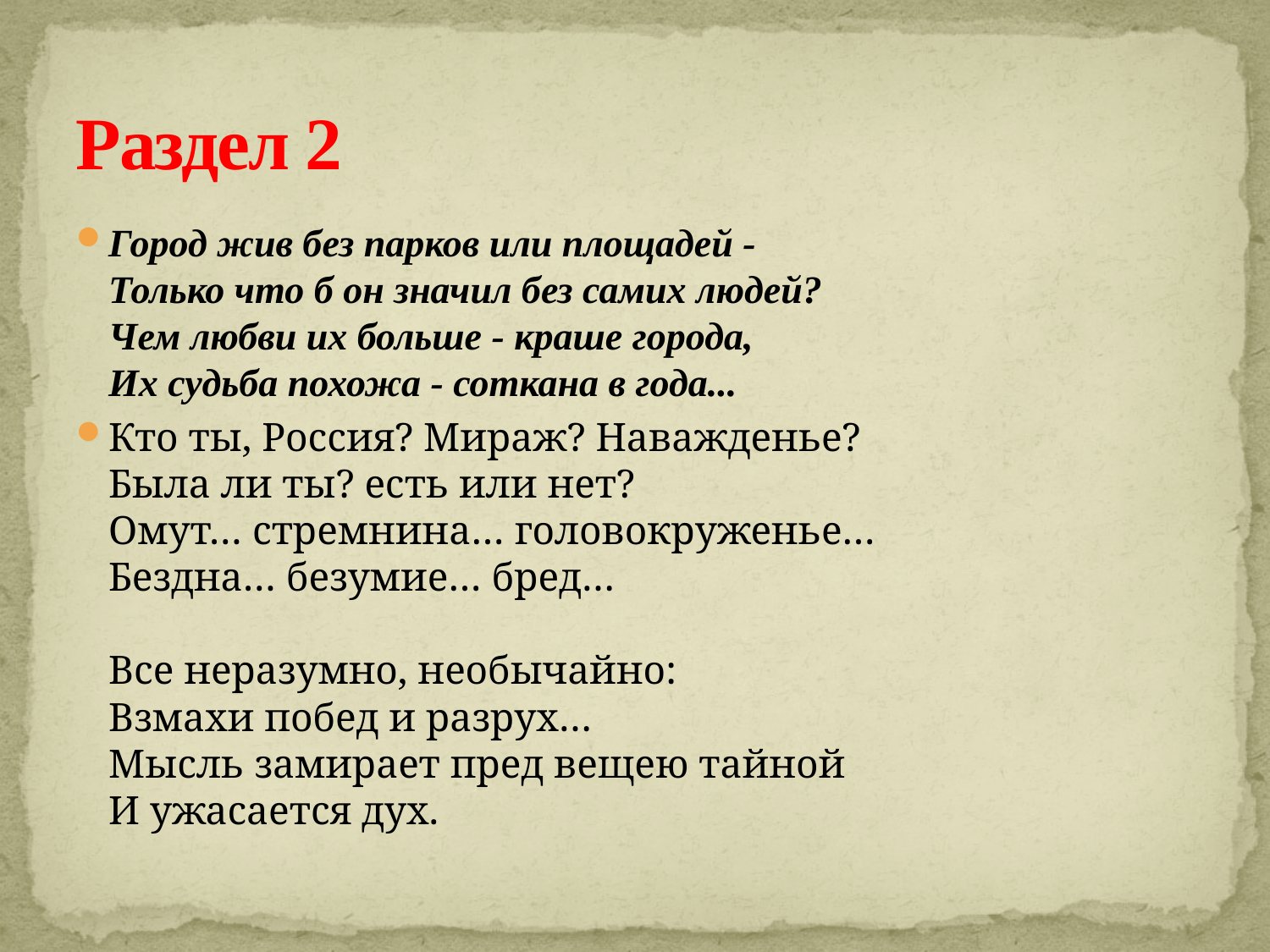

# Раздел 2
Город жив без парков или площадей -
Только что б он значил без самих людей?
Чем любви их больше - краше города,
Их судьба похожа - соткана в года...
Кто ты, Россия? Мираж? Наважденье?
Была ли ты? есть или нет?
Омут… стремнина… головокруженье…
Бездна… безумие… бред…
Все неразумно, необычайно:
Взмахи побед и разрух…
Мысль замирает пред вещею тайной
И ужасается дух.